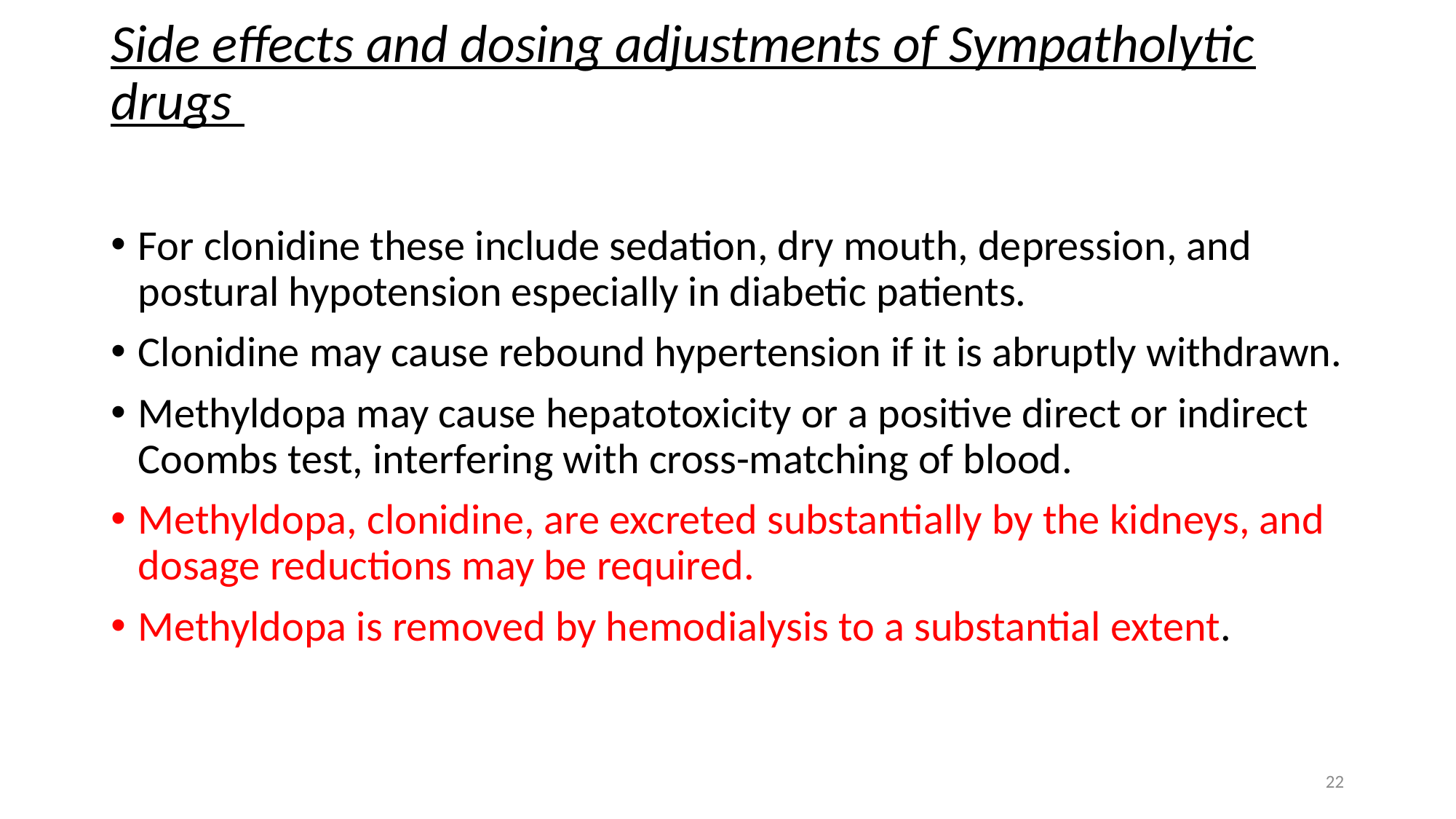

# Side effects and dosing adjustments of Sympatholytic drugs
For clonidine these include sedation, dry mouth, depression, and postural hypotension especially in diabetic patients.
Clonidine may cause rebound hypertension if it is abruptly withdrawn.
Methyldopa may cause hepatotoxicity or a positive direct or indirect Coombs test, interfering with cross-matching of blood.
Methyldopa, clonidine, are excreted substantially by the kidneys, and dosage reductions may be required.
Methyldopa is removed by hemodialysis to a substantial extent.
22